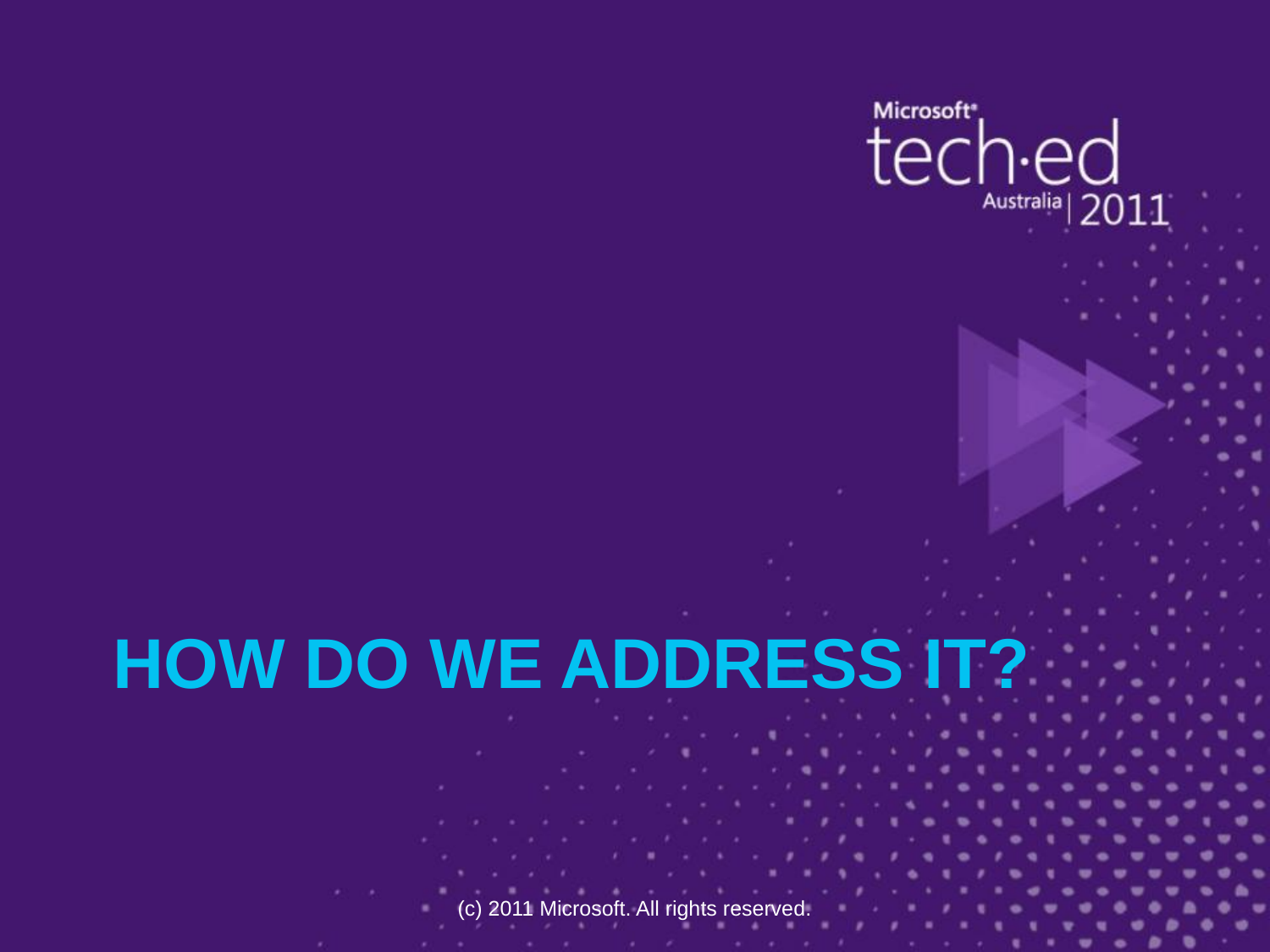

# How do we address it?
(c) 2011 Microsoft. All rights reserved.